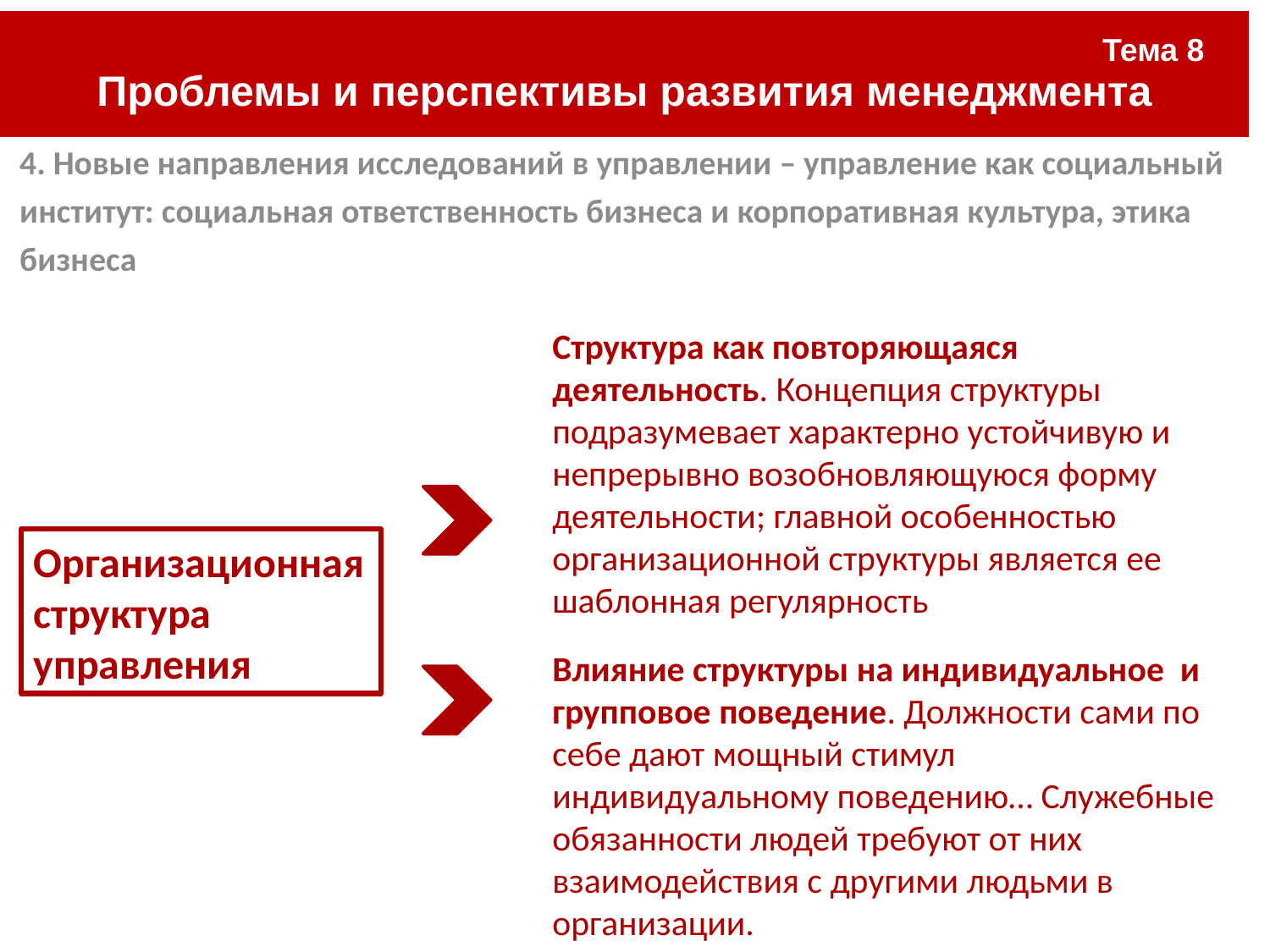

| Тема 8 Проблемы и перспективы развития менеджмента |
| --- |
4. Новые направления исследований в управлении – управление как социальный институт: социальная ответственность бизнеса и корпоративная культура, этика бизнеса

#
Структура как повторяющаяся деятельность. Концепция структуры подразумевает характерно устойчивую и непрерывно возобновляющуюся форму деятельности; главной особенностью организационной структуры является ее шаблонная регулярность

Организационная структура управления

Влияние структуры на индивидуальное  и групповое поведение. Должности сами по себе дают мощный стимул индивидуальному поведению… Служебные обязанности людей требуют от них взаимодействия с другими людьми в организации.